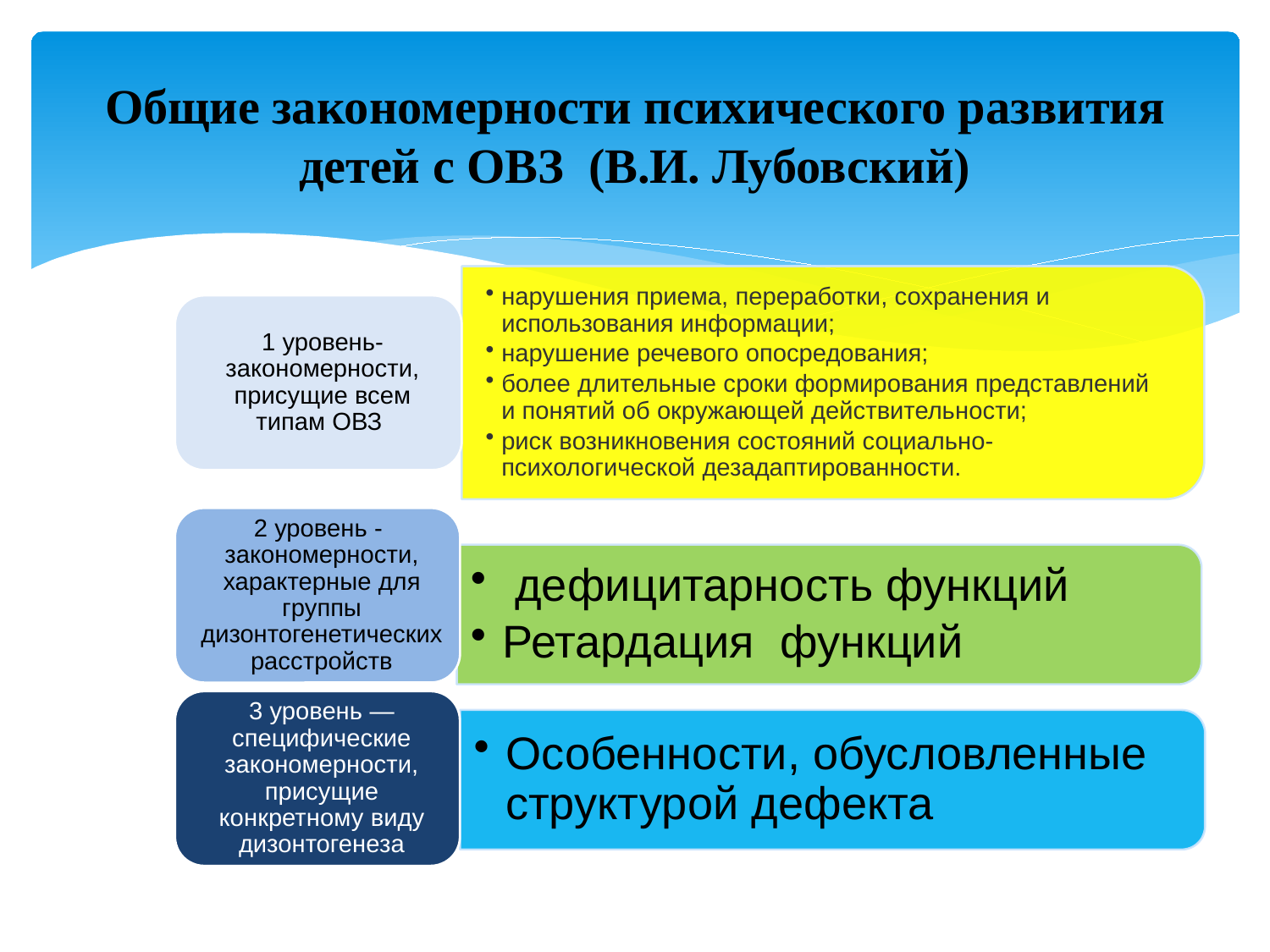

# Общие закономерности психического развития детей с ОВЗ  (В.И. Лубовский)
нарушения приема, переработки, сохранения и использования информации;
нарушение речевого опосредования;
более длительные сроки формирования представлений и понятий об окружающей действительности;
риск возникновения состояний социально-психологической дезадаптированности.
1 уровень- закономерности, присущие всем типам ОВЗ
 дефицитарность функций
Ретардация  функций
2 уровень -  закономерности, характерные для группы дизонтогенетических расстройств
Особенности, обусловленные структурой дефекта
3 уровень — специфические закономерности, присущие конкретному виду дизонтогенеза